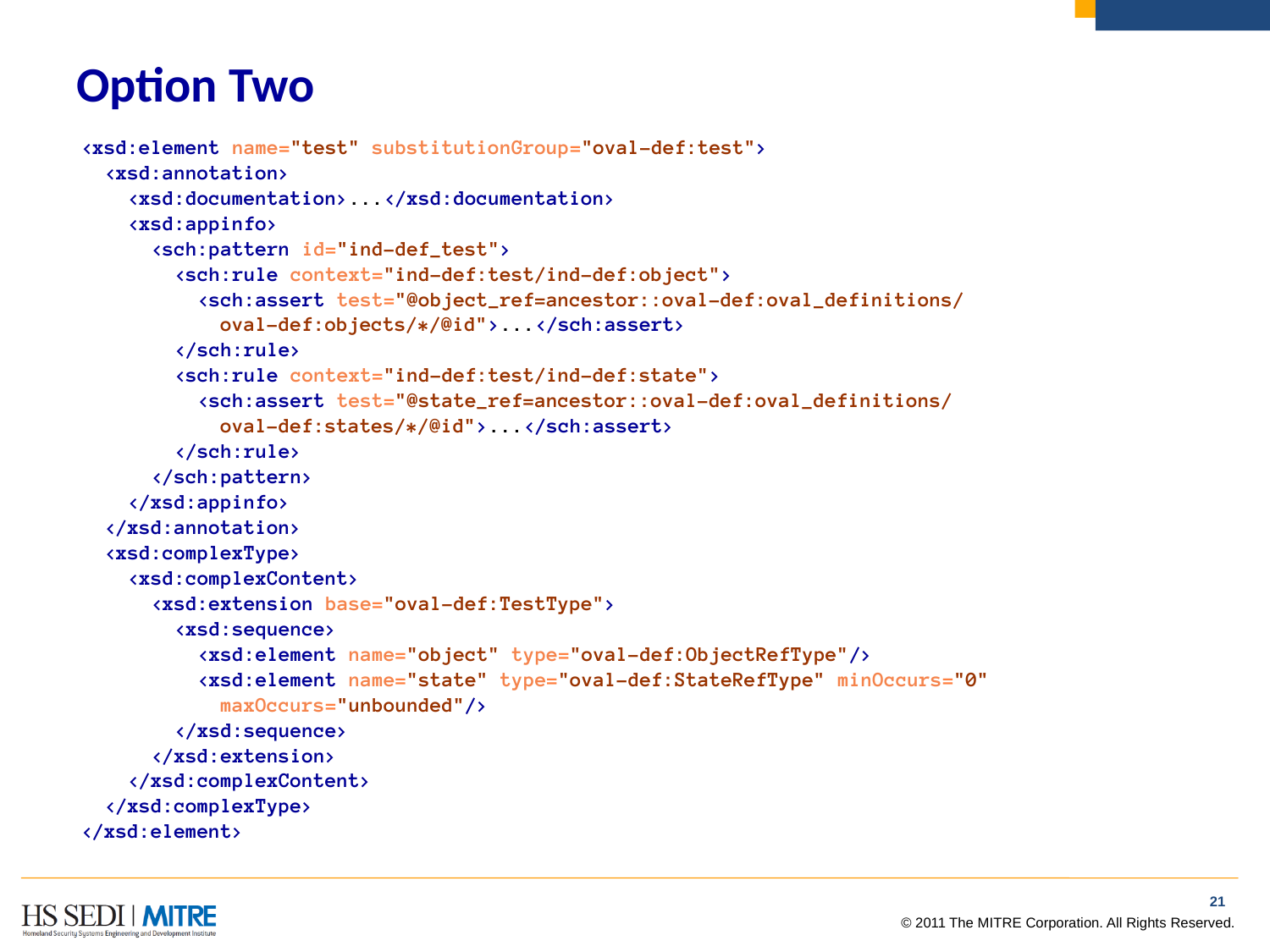

# Option Two
<xsd:element name="test" substitutionGroup="oval-def:test">
  <xsd:annotation>
    <xsd:documentation>...</xsd:documentation>
    <xsd:appinfo>
      <sch:pattern id="ind-def_test">
        <sch:rule context="ind-def:test/ind-def:object">
          <sch:assert test="@object_ref=ancestor::oval-def:oval_definitions/
            oval-def:objects/*/@id">...</sch:assert>
        </sch:rule>
        <sch:rule context="ind-def:test/ind-def:state">
          <sch:assert test="@state_ref=ancestor::oval-def:oval_definitions/
            oval-def:states/*/@id">...</sch:assert>
        </sch:rule>
      </sch:pattern>
    </xsd:appinfo>
  </xsd:annotation>
  <xsd:complexType>
    <xsd:complexContent>
      <xsd:extension base="oval-def:TestType">
        <xsd:sequence>
          <xsd:element name="object" type="oval-def:ObjectRefType"/>
          <xsd:element name="state" type="oval-def:StateRefType" minOccurs="0"
            maxOccurs="unbounded"/>
        </xsd:sequence>
      </xsd:extension>
    </xsd:complexContent>
  </xsd:complexType>
</xsd:element>
21